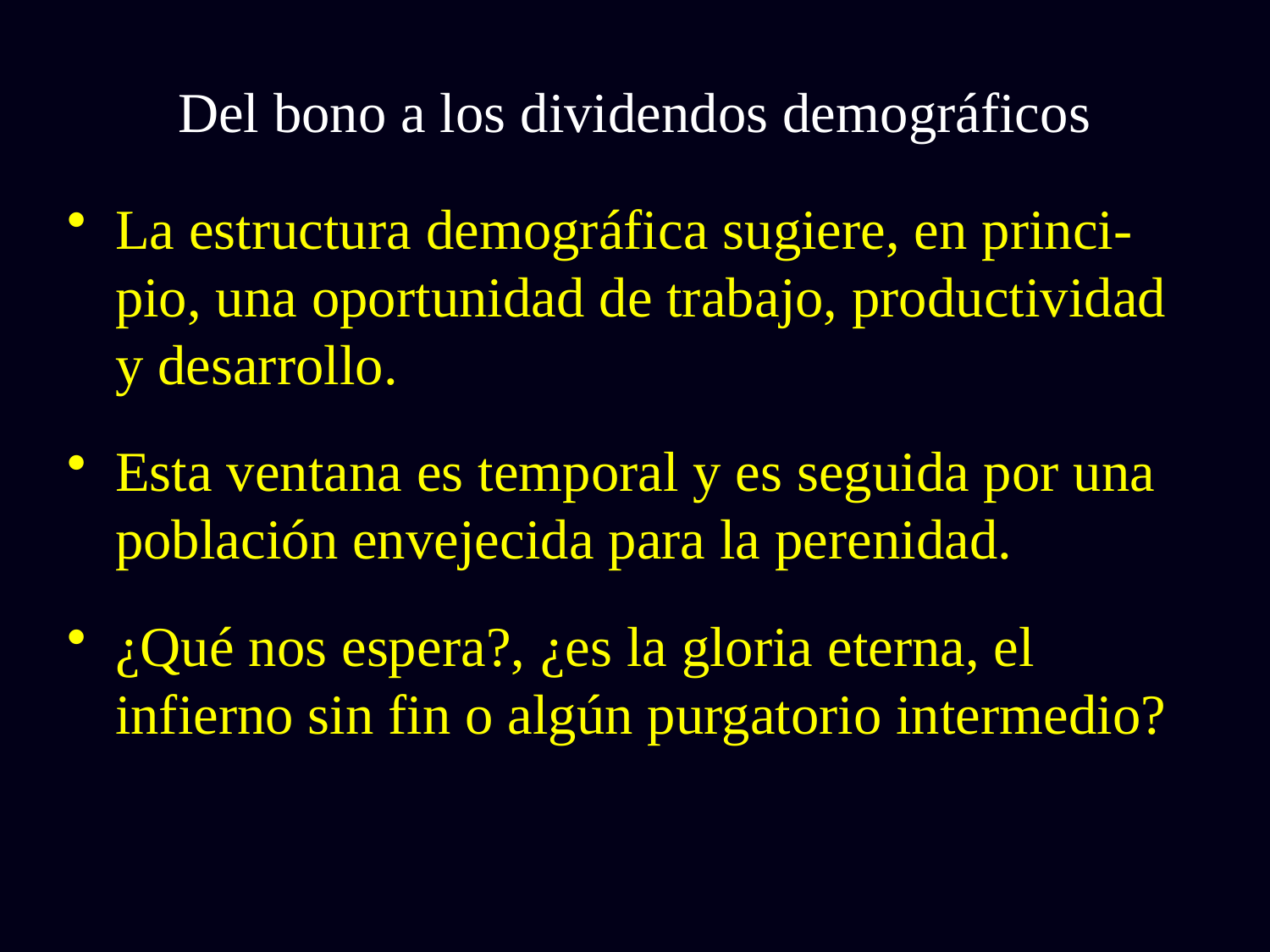

# Del bono a los dividendos demográficos
La estructura demográfica sugiere, en princi-pio, una oportunidad de trabajo, productividad y desarrollo.
Esta ventana es temporal y es seguida por una población envejecida para la perenidad.
¿Qué nos espera?, ¿es la gloria eterna, el infierno sin fin o algún purgatorio intermedio?